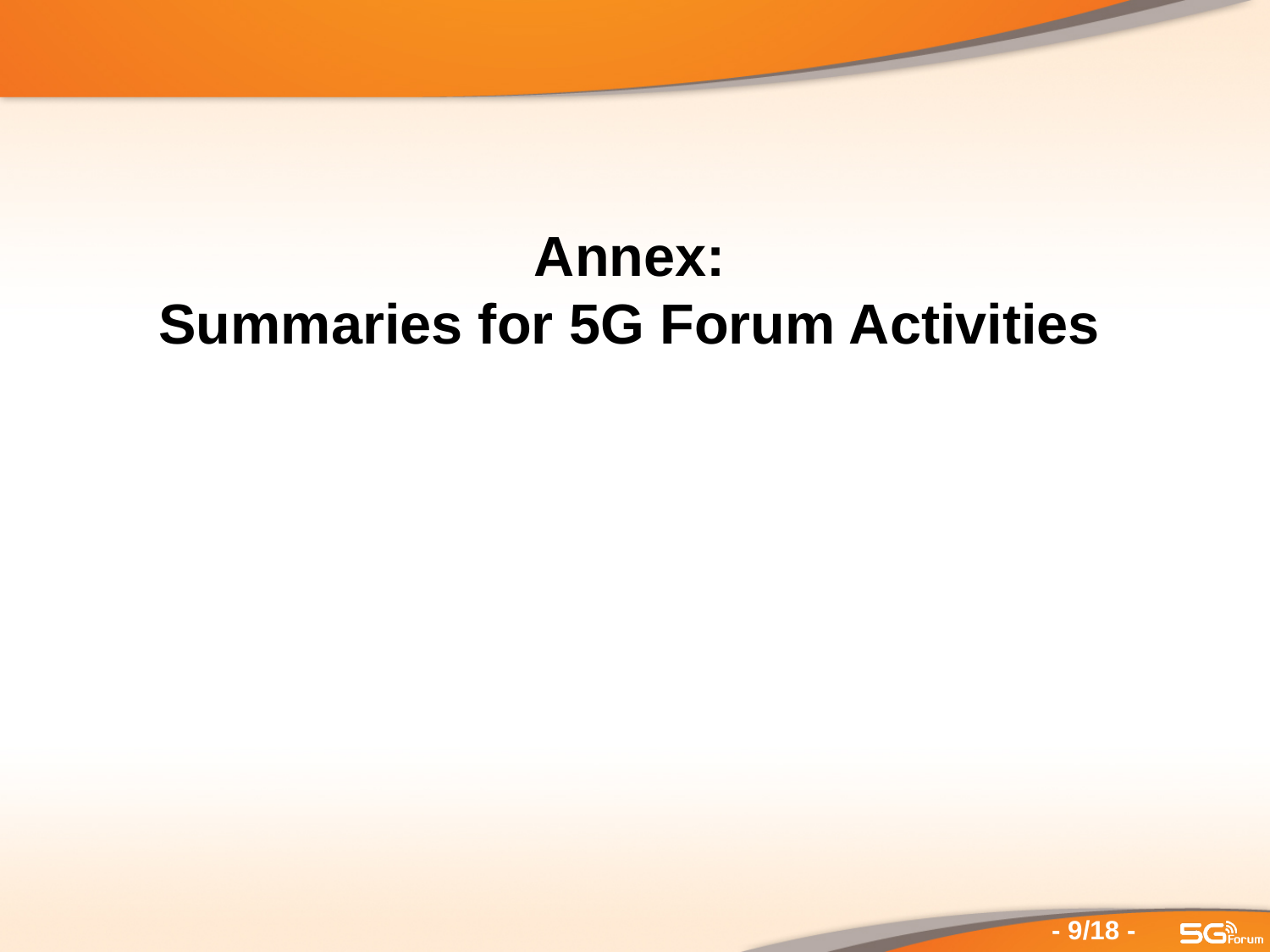

#
Annex:
Summaries for 5G Forum Activities
- 9/18 -